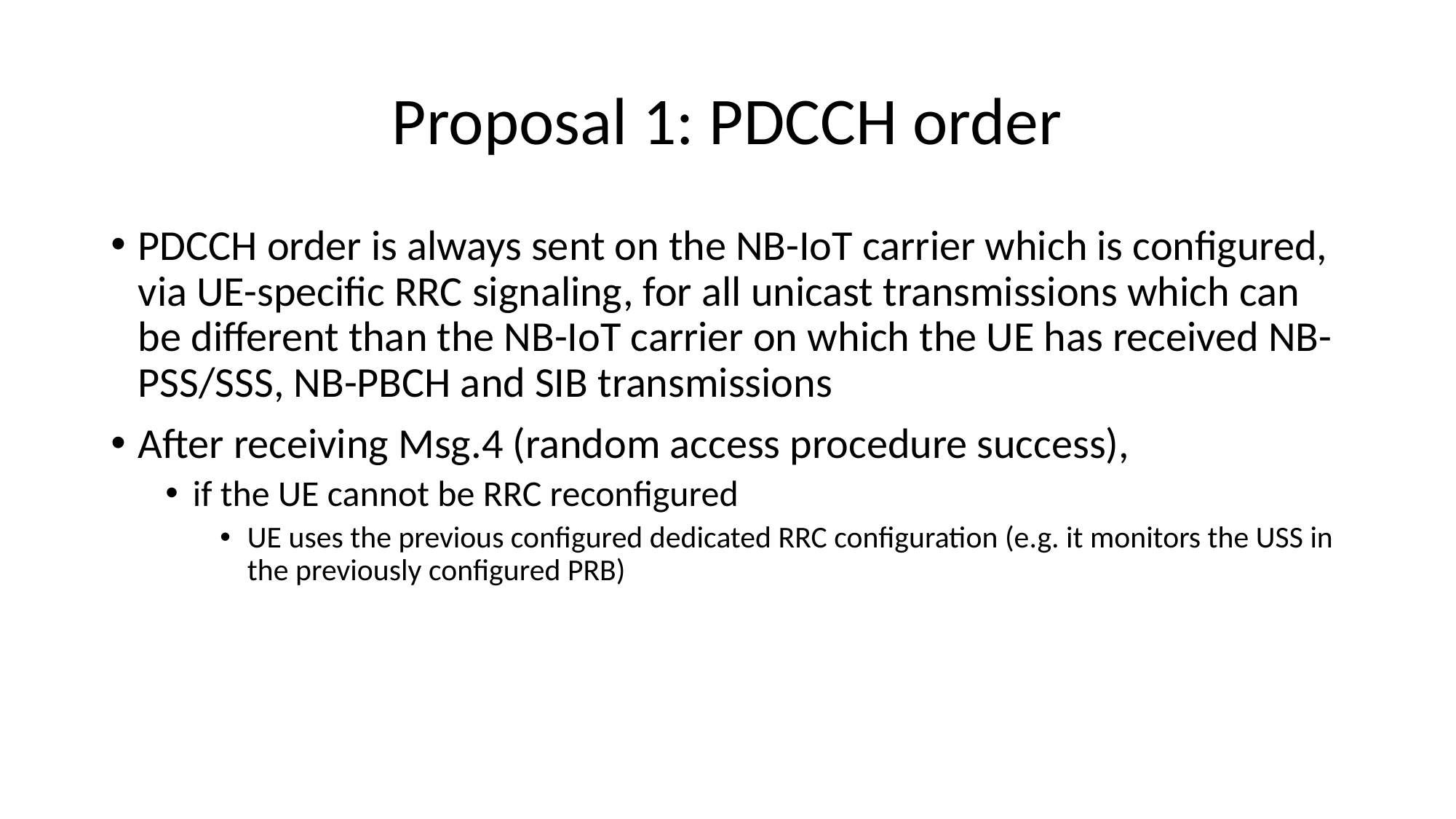

# Proposal 1: PDCCH order
PDCCH order is always sent on the NB-IoT carrier which is configured, via UE-specific RRC signaling, for all unicast transmissions which can be different than the NB-IoT carrier on which the UE has received NB-PSS/SSS, NB-PBCH and SIB transmissions
After receiving Msg.4 (random access procedure success),
if the UE cannot be RRC reconfigured
UE uses the previous configured dedicated RRC configuration (e.g. it monitors the USS in the previously configured PRB)